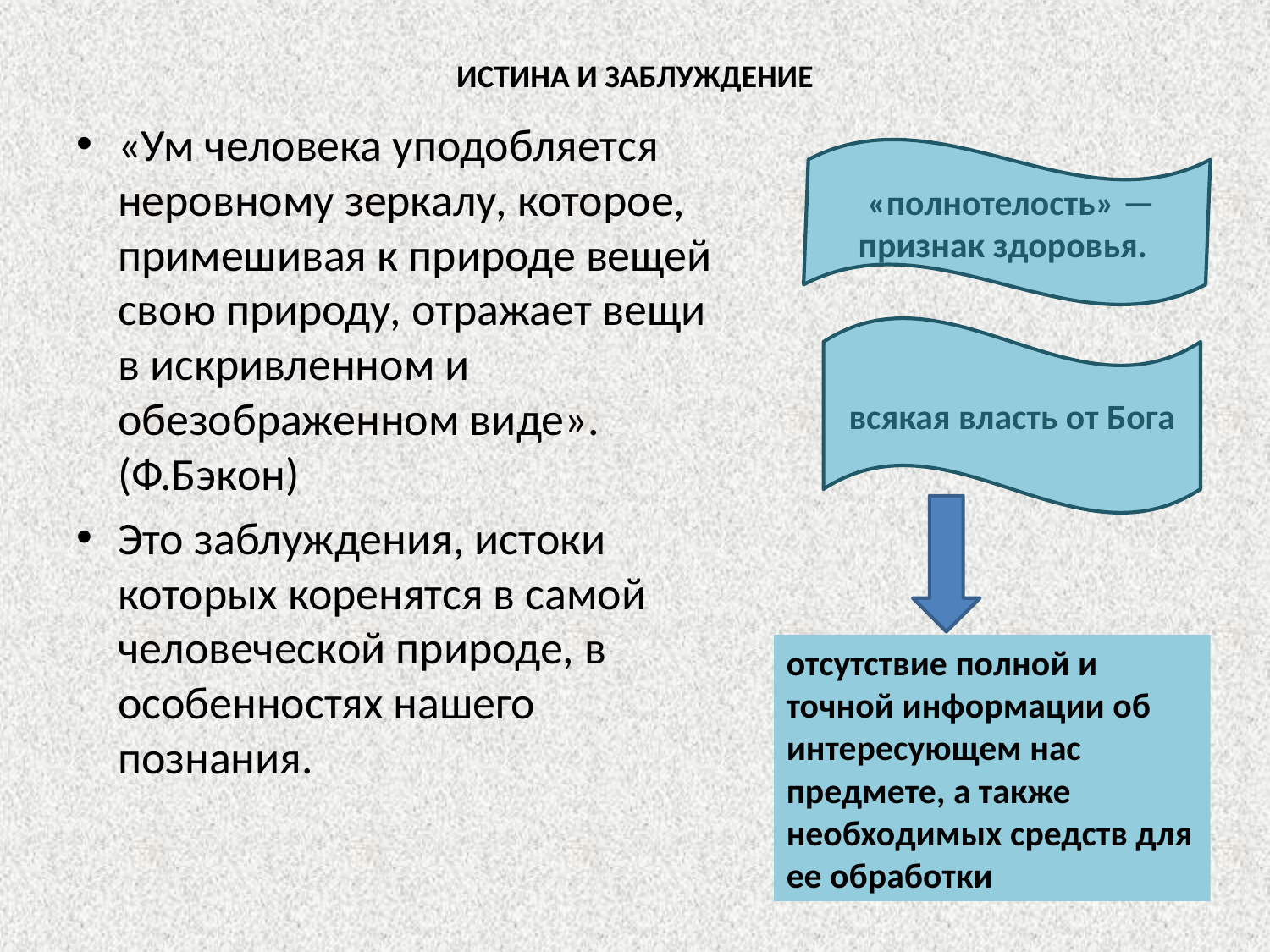

# ИСТИНА И ЗАБЛУЖДЕНИЕ
«Ум человека уподобляется неровному зеркалу, которое, примешивая к природе вещей свою природу, отражает вещи в искривленном и обезображенном виде».(Ф.Бэкон)
Это заблуждения, истоки которых коренятся в самой человеческой природе, в особенностях нашего познания.
 «полнотелость» — признак здоровья.
всякая власть от Бога

отсутствие полной и точной информации об интересующем нас предмете, а также необходимых средств для ее обработки